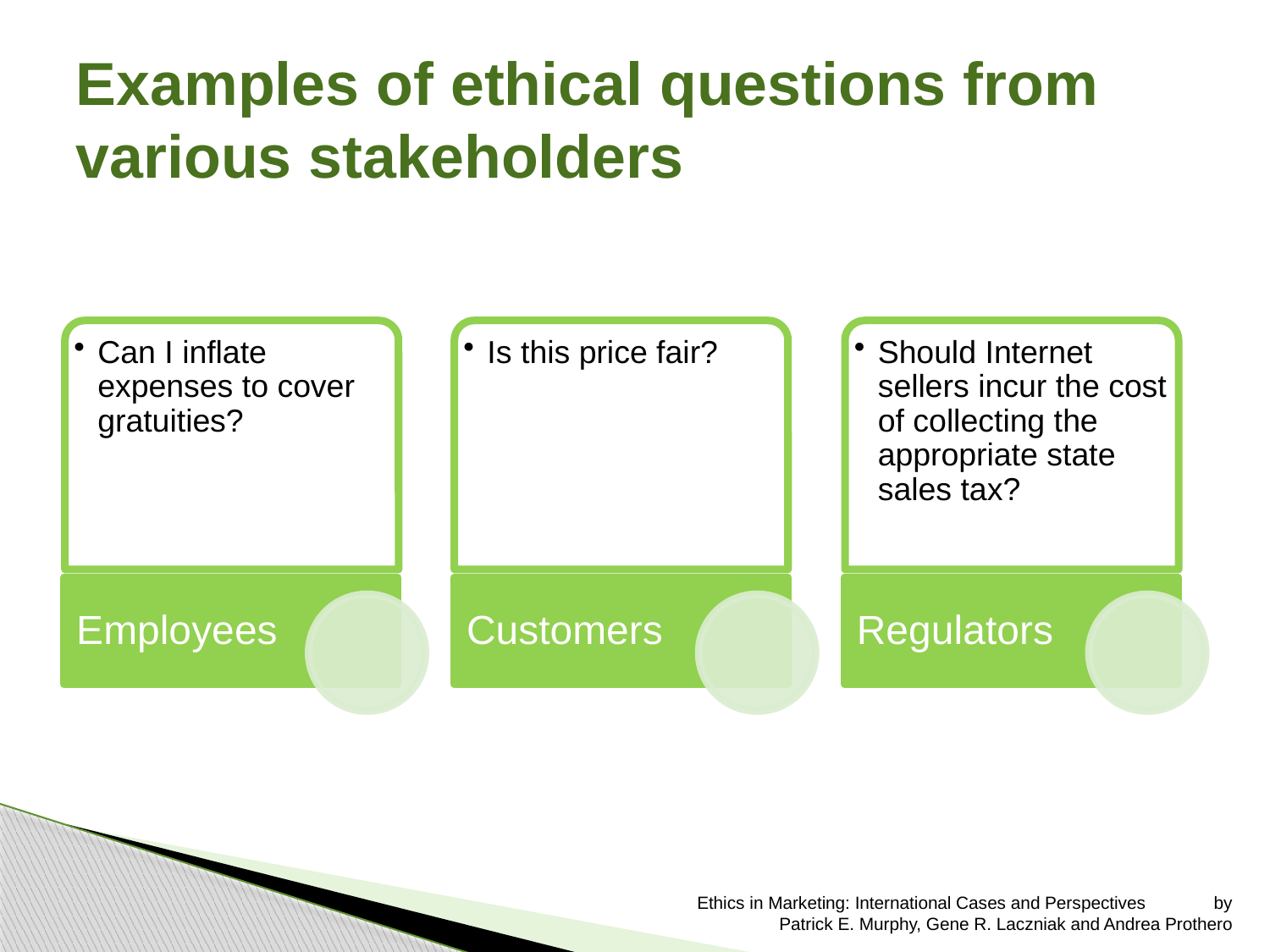

# Examples of ethical questions from various stakeholders
Can I inflate expenses to cover gratuities?
Employees
Is this price fair?
Customers
Should Internet sellers incur the cost of collecting the appropriate state sales tax?
Regulators
      Ethics in Marketing: International Cases and Perspectives              by Patrick E. Murphy, Gene R. Laczniak and Andrea Prothero